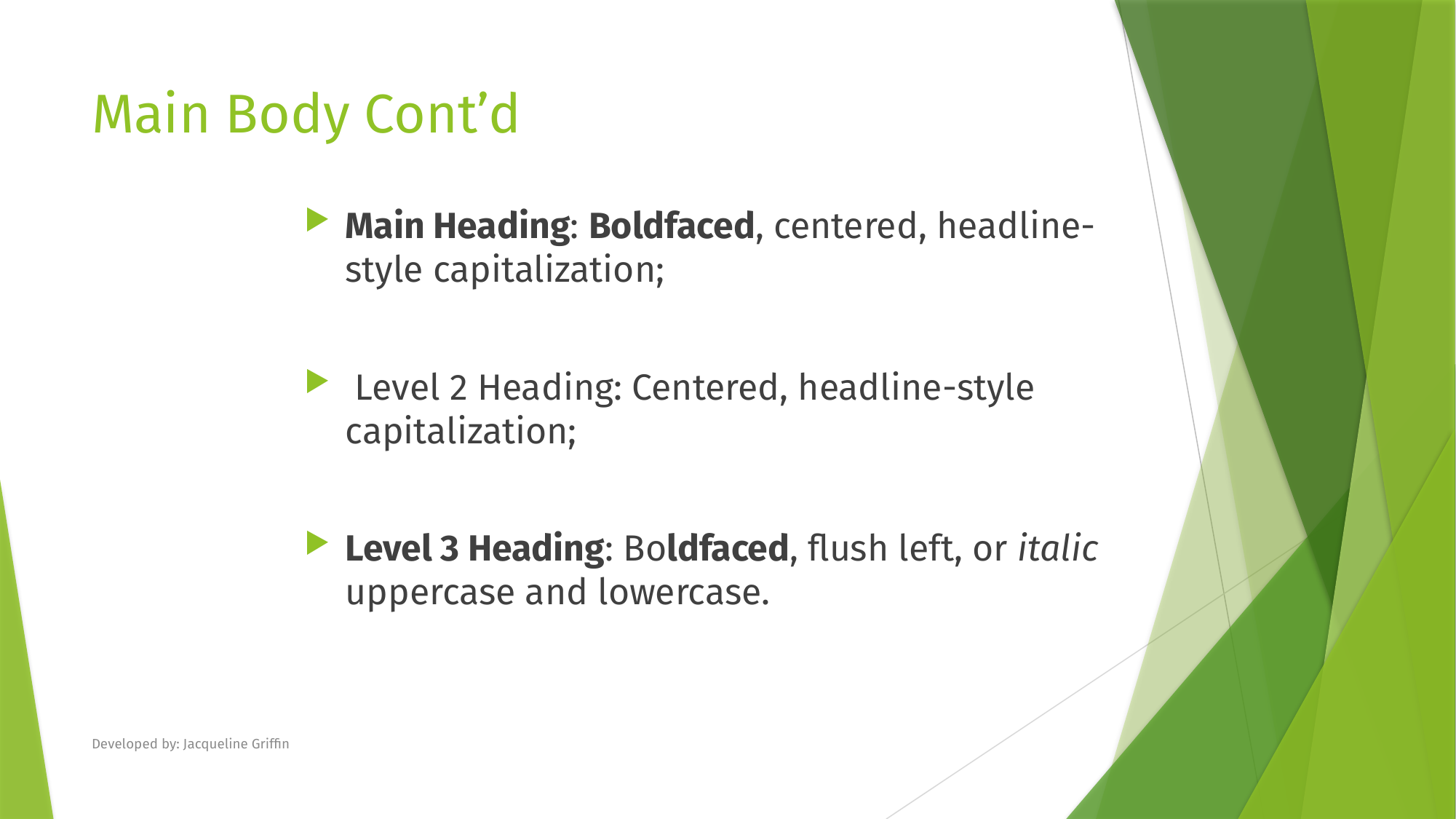

# Main Body Cont’d
Main Heading: Boldfaced, centered, headline-style capitalization;

 Level 2 Heading: Centered, headline-style capitalization;

Level 3 Heading: Boldfaced, flush left, or italic uppercase and lowercase.

Developed by: Jacqueline Griffin